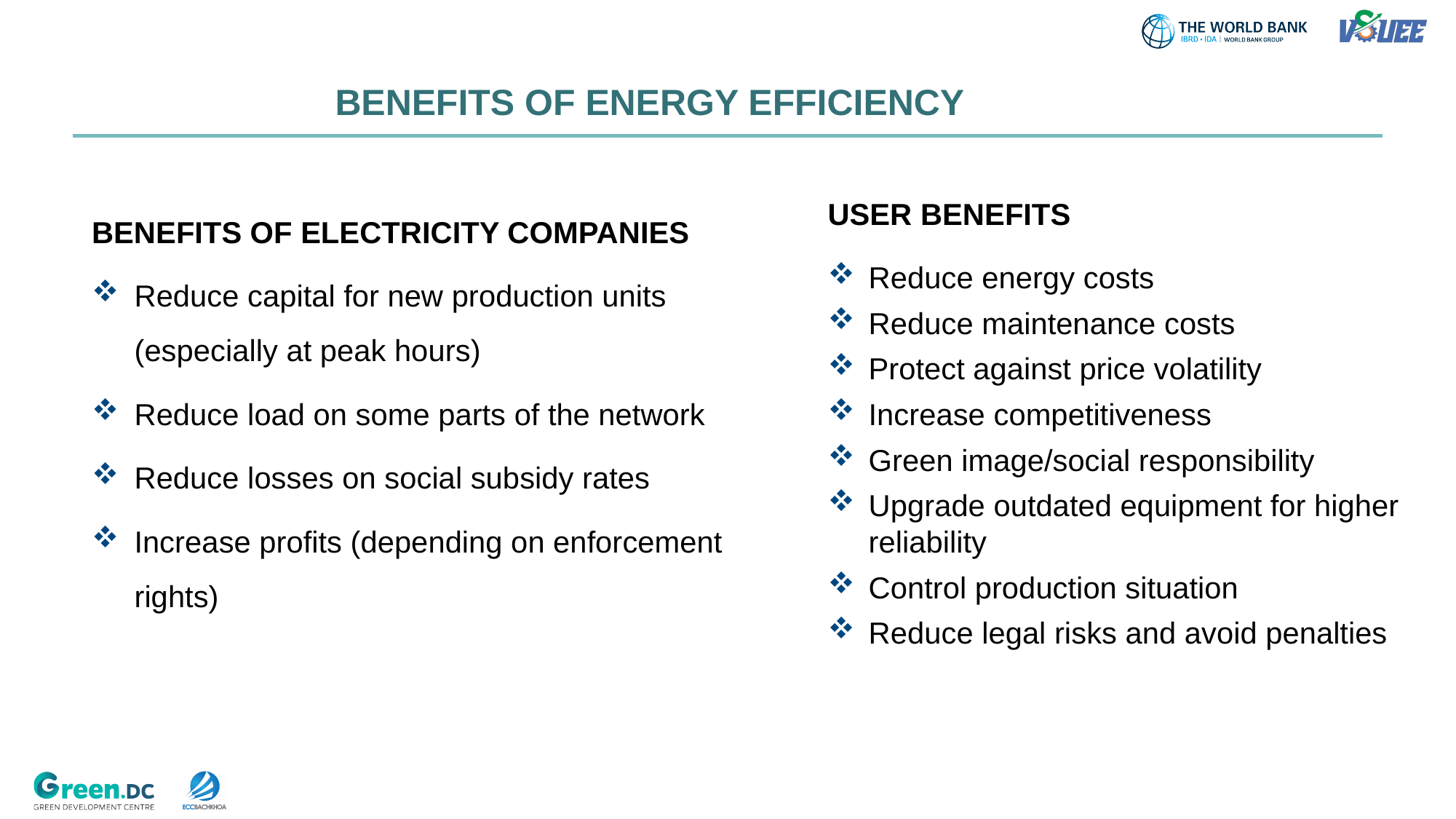

Benefits of energy efficiency
BENEFITS OF ELECTRICITY COMPANIES
Reduce capital for new production units (especially at peak hours)
Reduce load on some parts of the network
Reduce losses on social subsidy rates
Increase profits (depending on enforcement rights)
USER BENEFITS
Reduce energy costs
Reduce maintenance costs
Protect against price volatility
Increase competitiveness
Green image/social responsibility
Upgrade outdated equipment for higher reliability
Control production situation
Reduce legal risks and avoid penalties